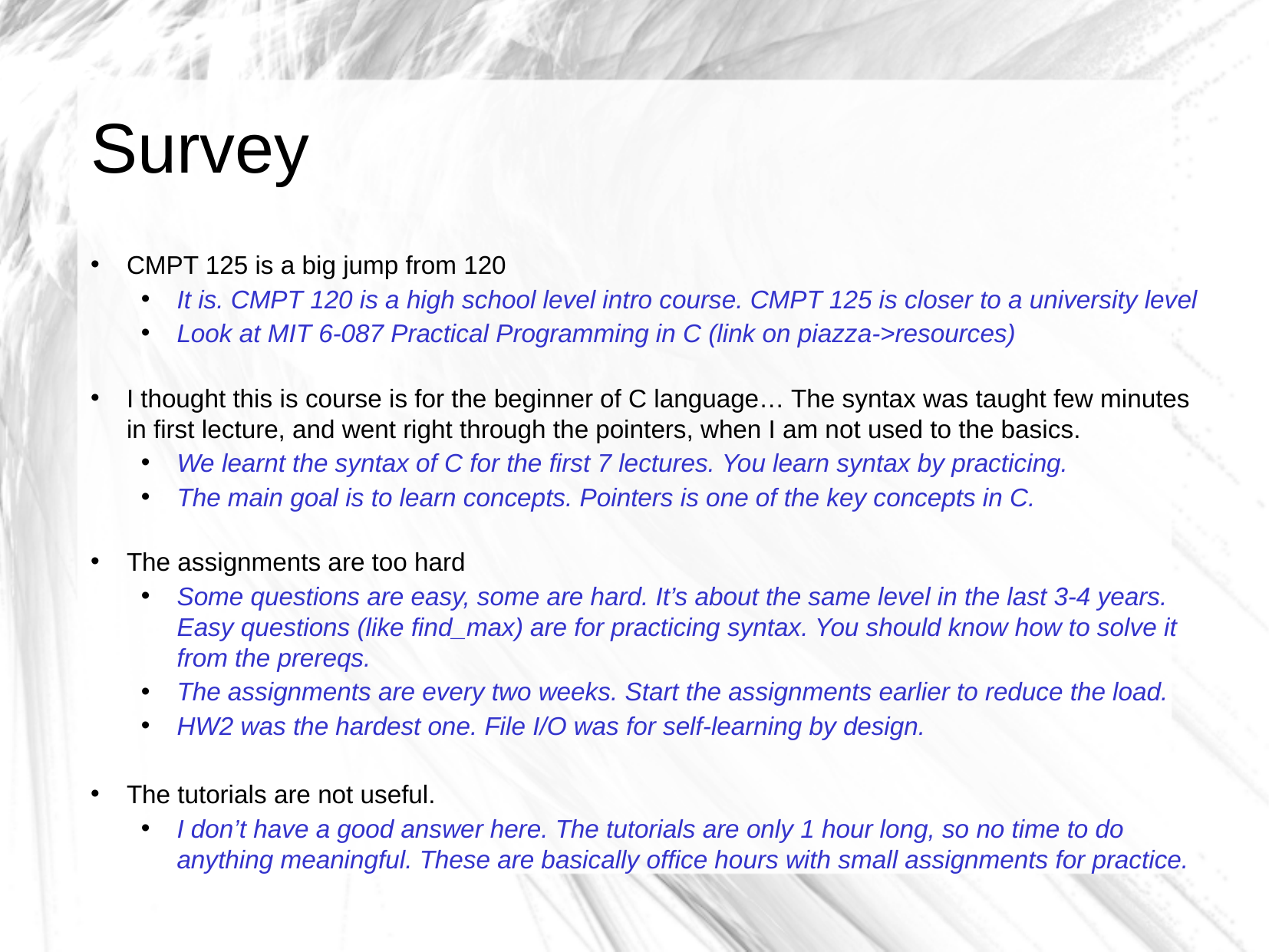

Survey
CMPT 125 is a big jump from 120
It is. CMPT 120 is a high school level intro course. CMPT 125 is closer to a university level
Look at MIT 6-087 Practical Programming in C (link on piazza->resources)
I thought this is course is for the beginner of C language… The syntax was taught few minutes in first lecture, and went right through the pointers, when I am not used to the basics.
We learnt the syntax of C for the first 7 lectures. You learn syntax by practicing.
The main goal is to learn concepts. Pointers is one of the key concepts in C.
The assignments are too hard
Some questions are easy, some are hard. It’s about the same level in the last 3-4 years. Easy questions (like find_max) are for practicing syntax. You should know how to solve it from the prereqs.
The assignments are every two weeks. Start the assignments earlier to reduce the load.
HW2 was the hardest one. File I/O was for self-learning by design.

The tutorials are not useful.
I don’t have a good answer here. The tutorials are only 1 hour long, so no time to do anything meaningful. These are basically office hours with small assignments for practice.